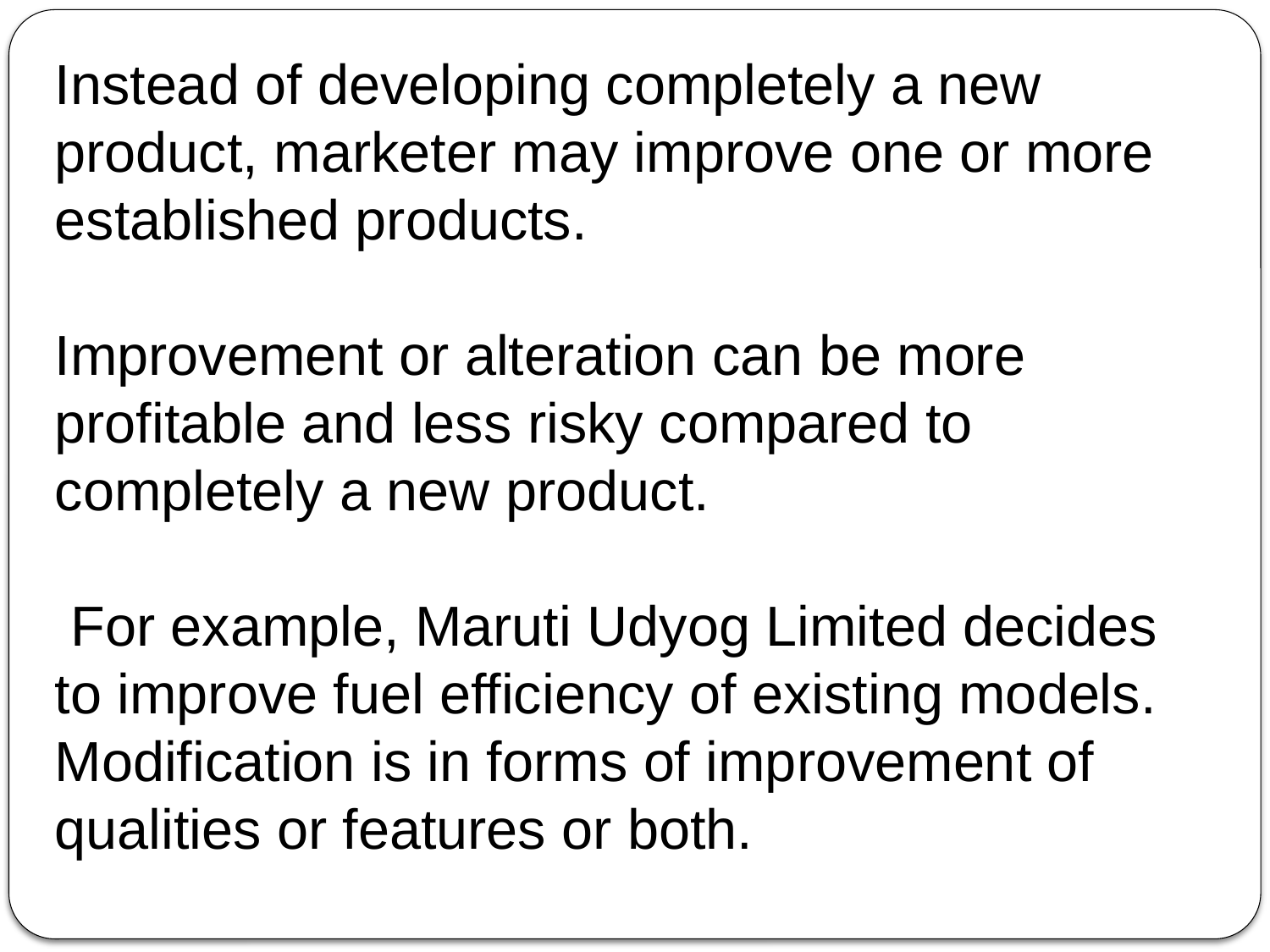

Instead of developing completely a new product, marketer may improve one or more established products.

Improvement or alteration can be more profitable and less risky compared to completely a new product.

 For example, Maruti Udyog Limited decides to improve fuel efficiency of existing models. Modification is in forms of improvement of qualities or features or both.